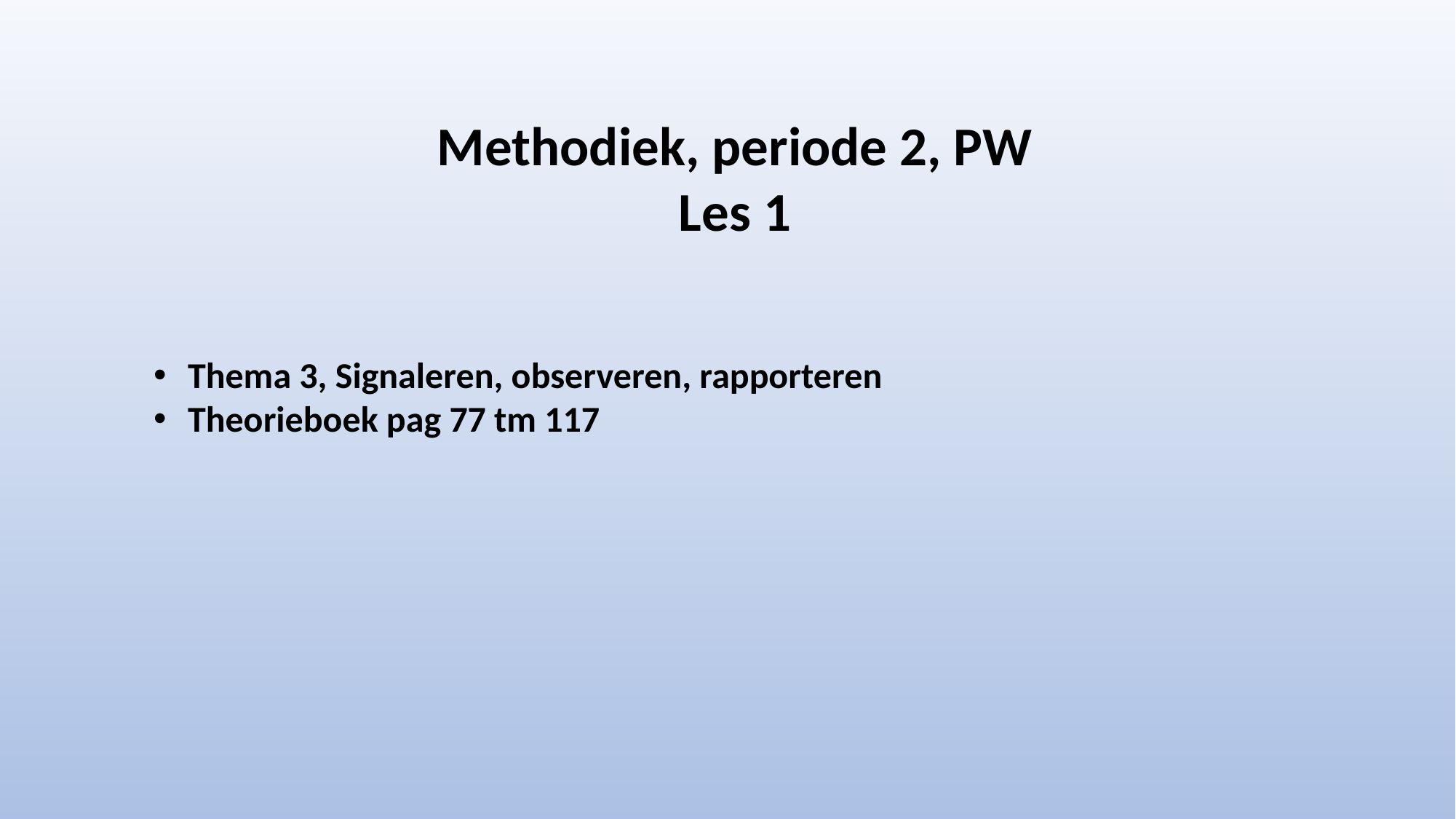

Methodiek, periode 2, PW
Les 1
Thema 3, Signaleren, observeren, rapporteren
Theorieboek pag 77 tm 117